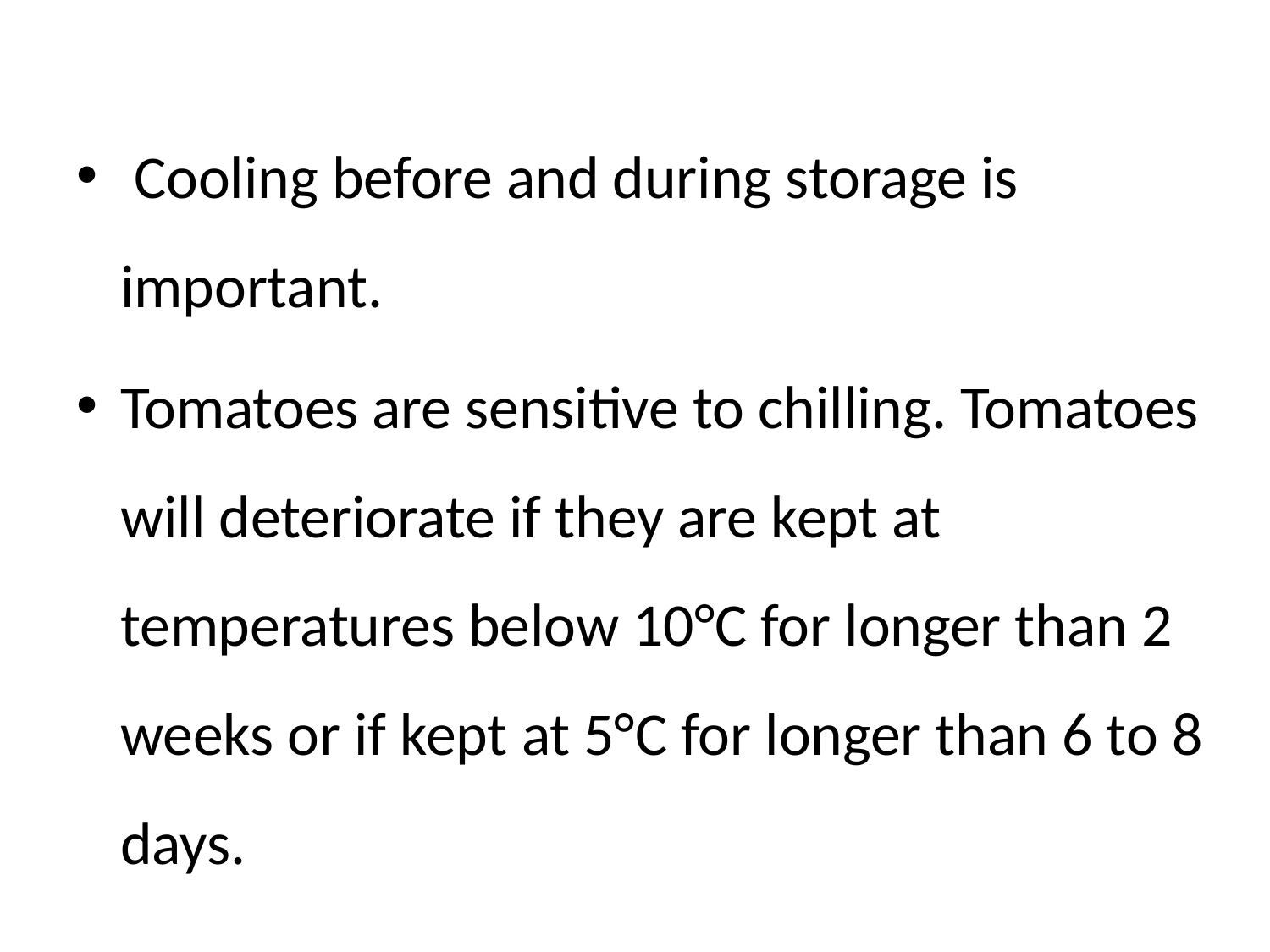

Cooling before and during storage is important.
Tomatoes are sensitive to chilling. Tomatoes will deteriorate if they are kept at temperatures below 10°C for longer than 2 weeks or if kept at 5°C for longer than 6 to 8 days.